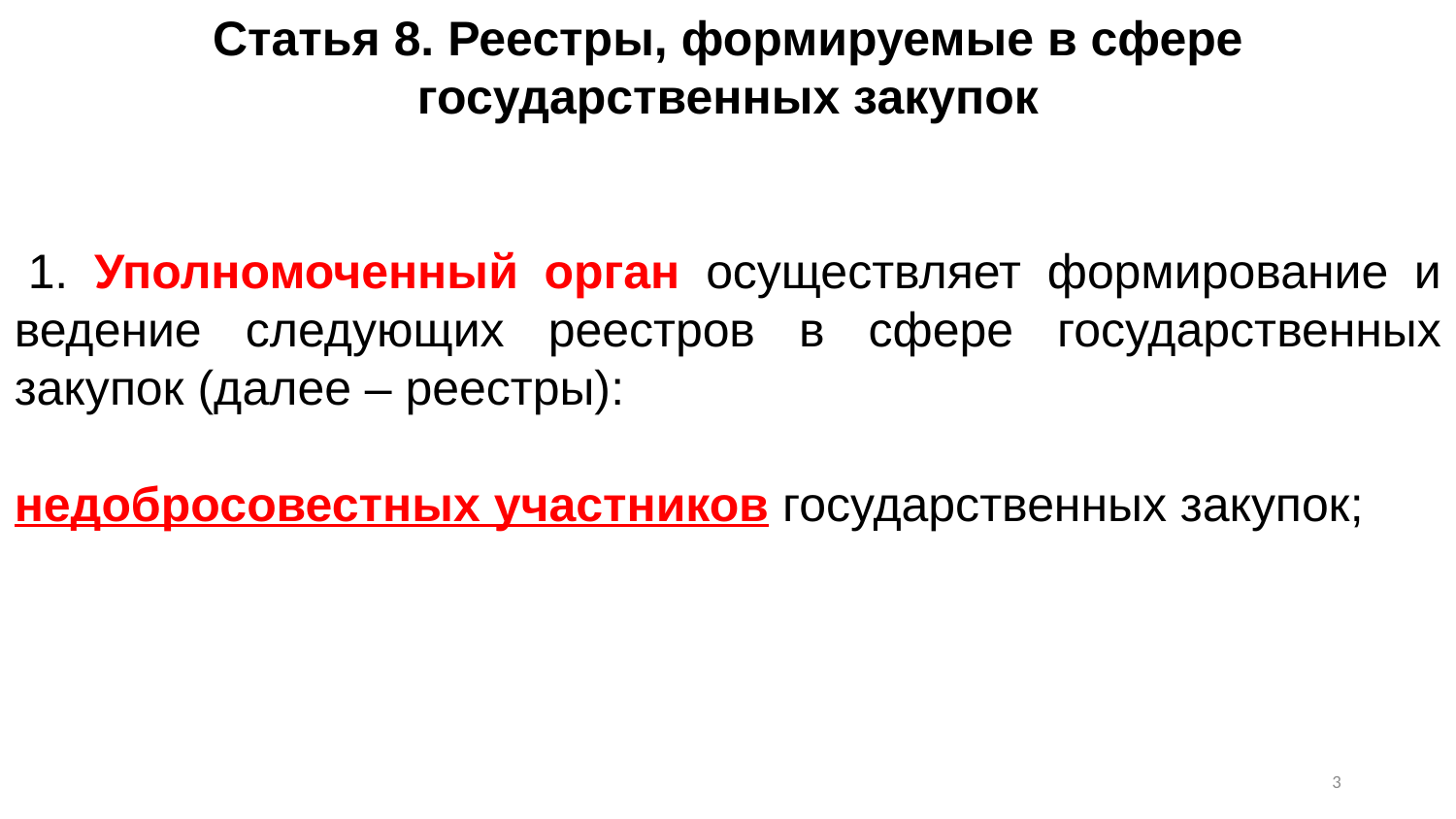

Статья 8. Реестры, формируемые в сфере государственных закупок

 1. Уполномоченный орган осуществляет формирование и ведение следующих реестров в сфере государственных закупок (далее – реестры):

недобросовестных участников государственных закупок;
3